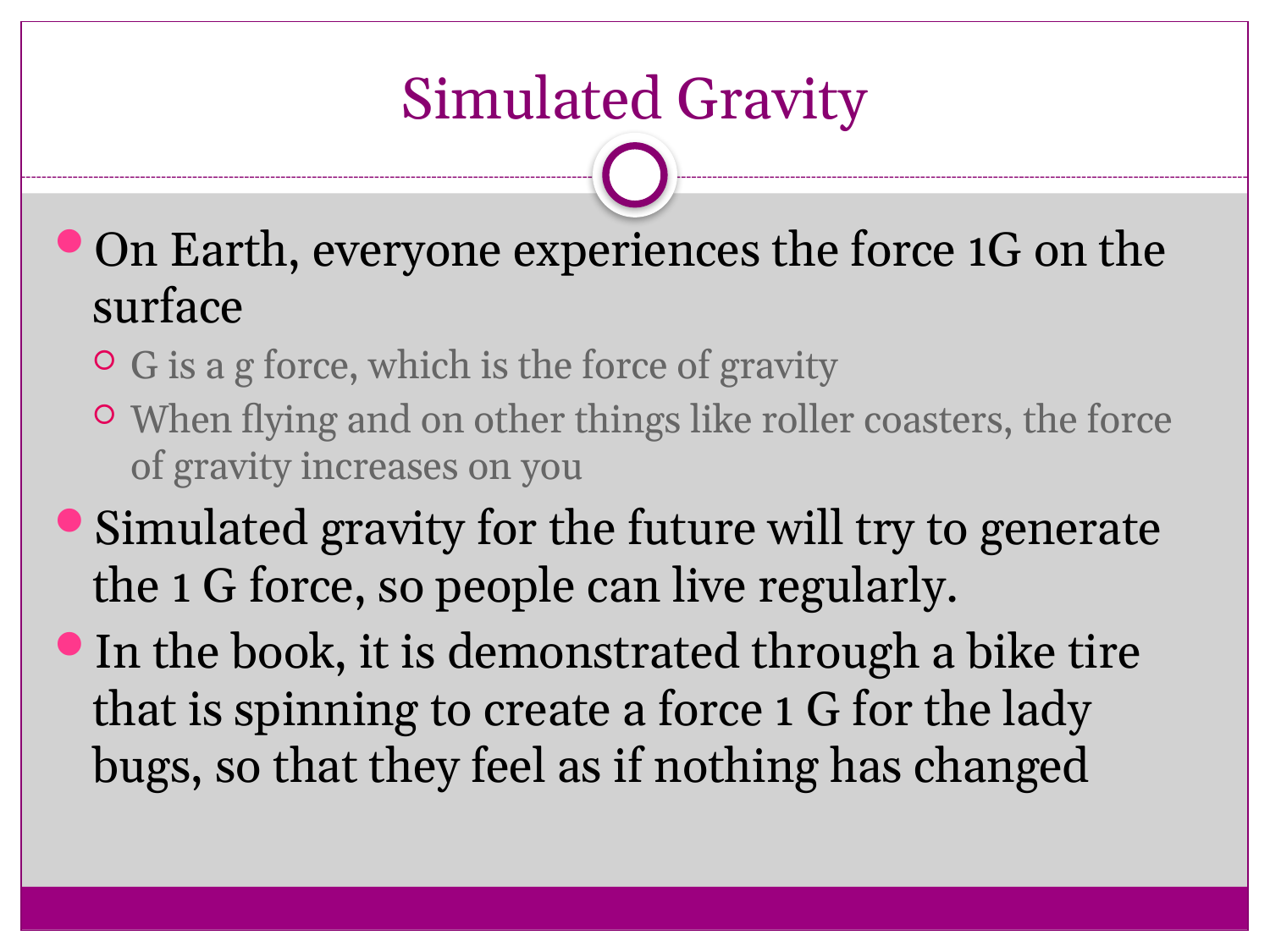

# Simulated Gravity
On Earth, everyone experiences the force 1G on the surface
G is a g force, which is the force of gravity
When flying and on other things like roller coasters, the force of gravity increases on you
Simulated gravity for the future will try to generate the 1 G force, so people can live regularly.
In the book, it is demonstrated through a bike tire that is spinning to create a force 1 G for the lady bugs, so that they feel as if nothing has changed